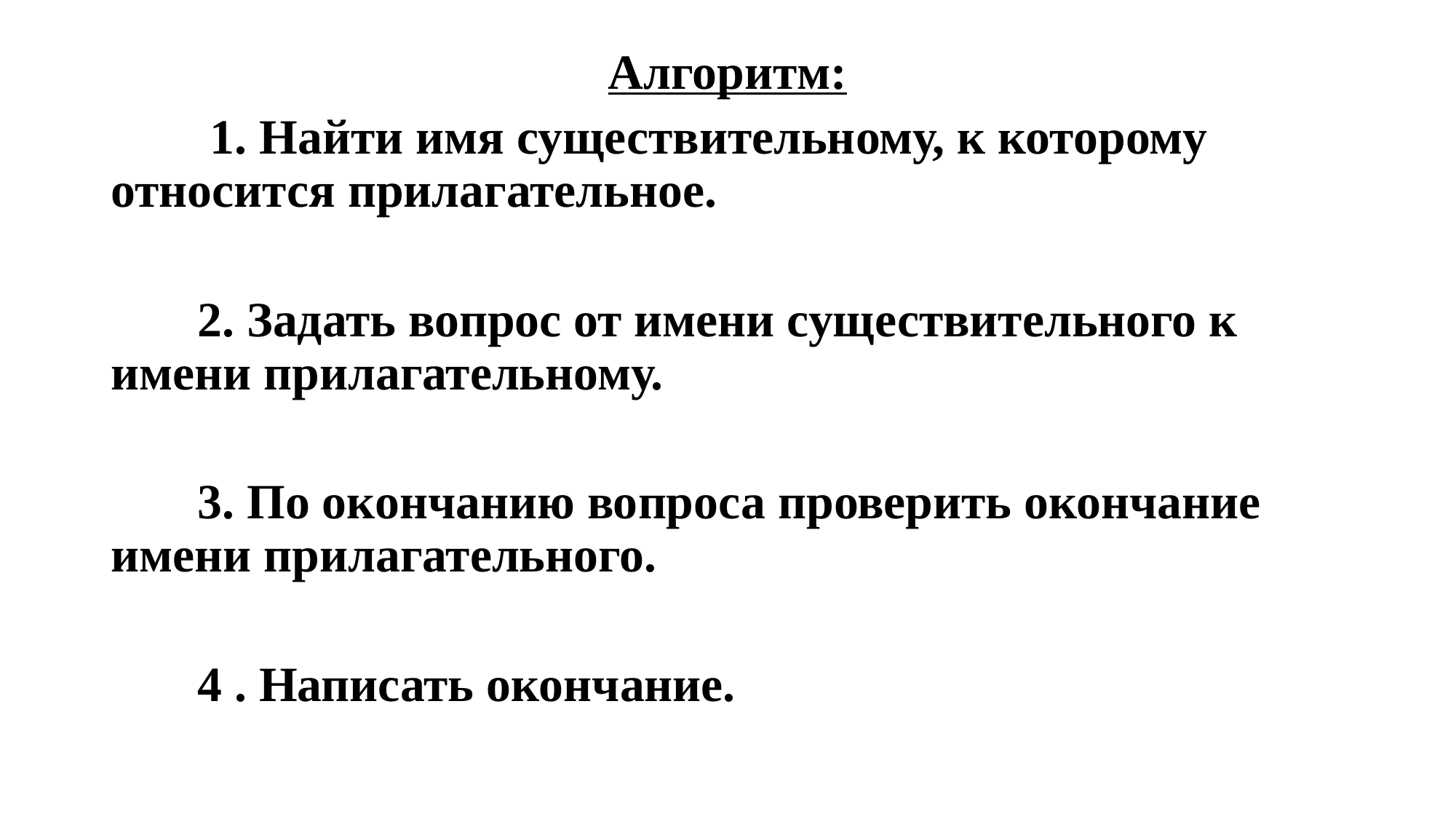

Алгоритм:
        1. Найти имя существительному, к которому относится прилагательное.

       2. Задать вопрос от имени существительного к имени прилагательному.

       3. По окончанию вопроса проверить окончание имени прилагательного.

       4 . Написать окончание.